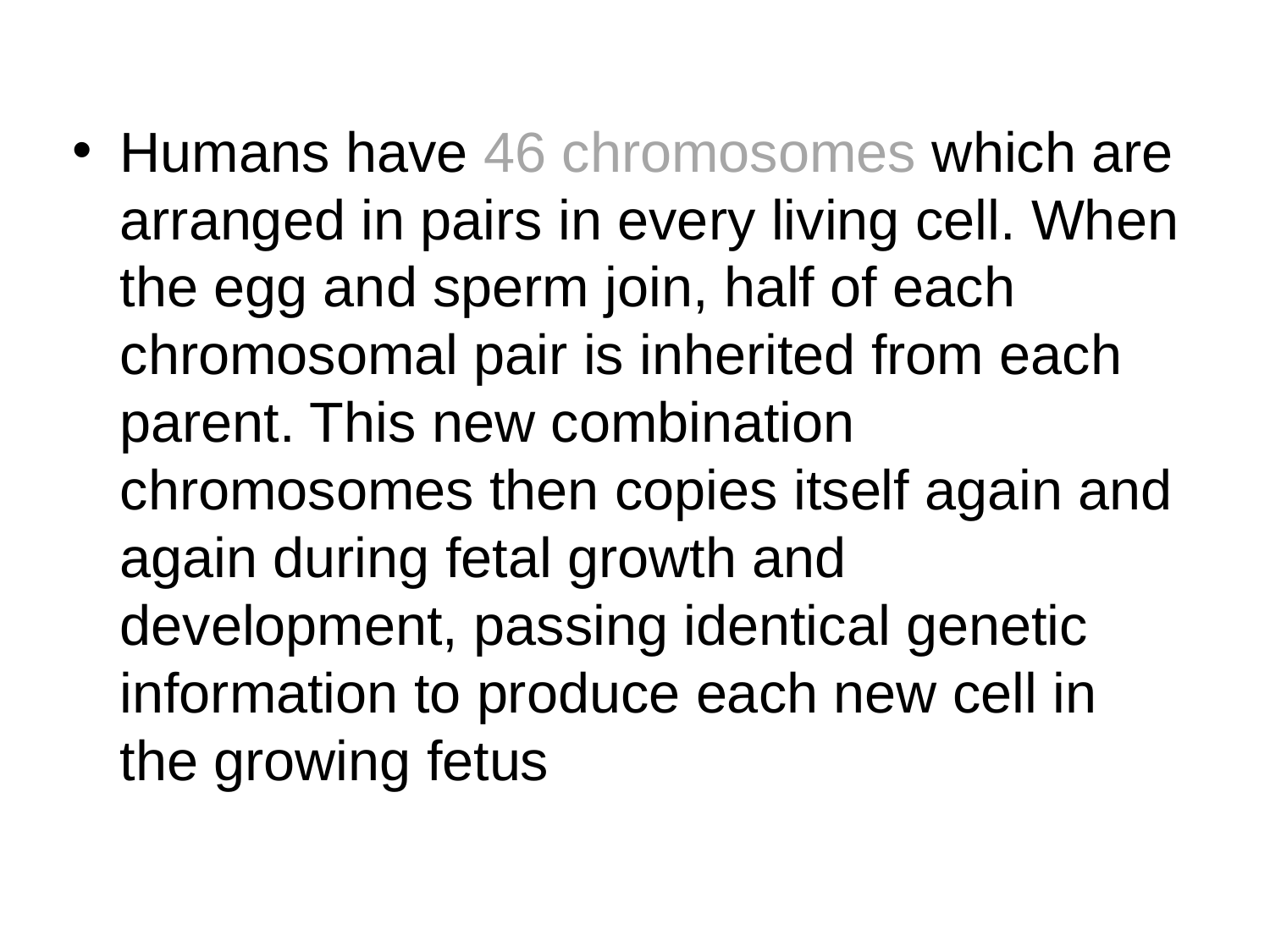

Humans have 46 chromosomes which are arranged in pairs in every living cell. When the egg and sperm join, half of each chromosomal pair is inherited from each parent. This new combination chromosomes then copies itself again and again during fetal growth and development, passing identical genetic information to produce each new cell in the growing fetus